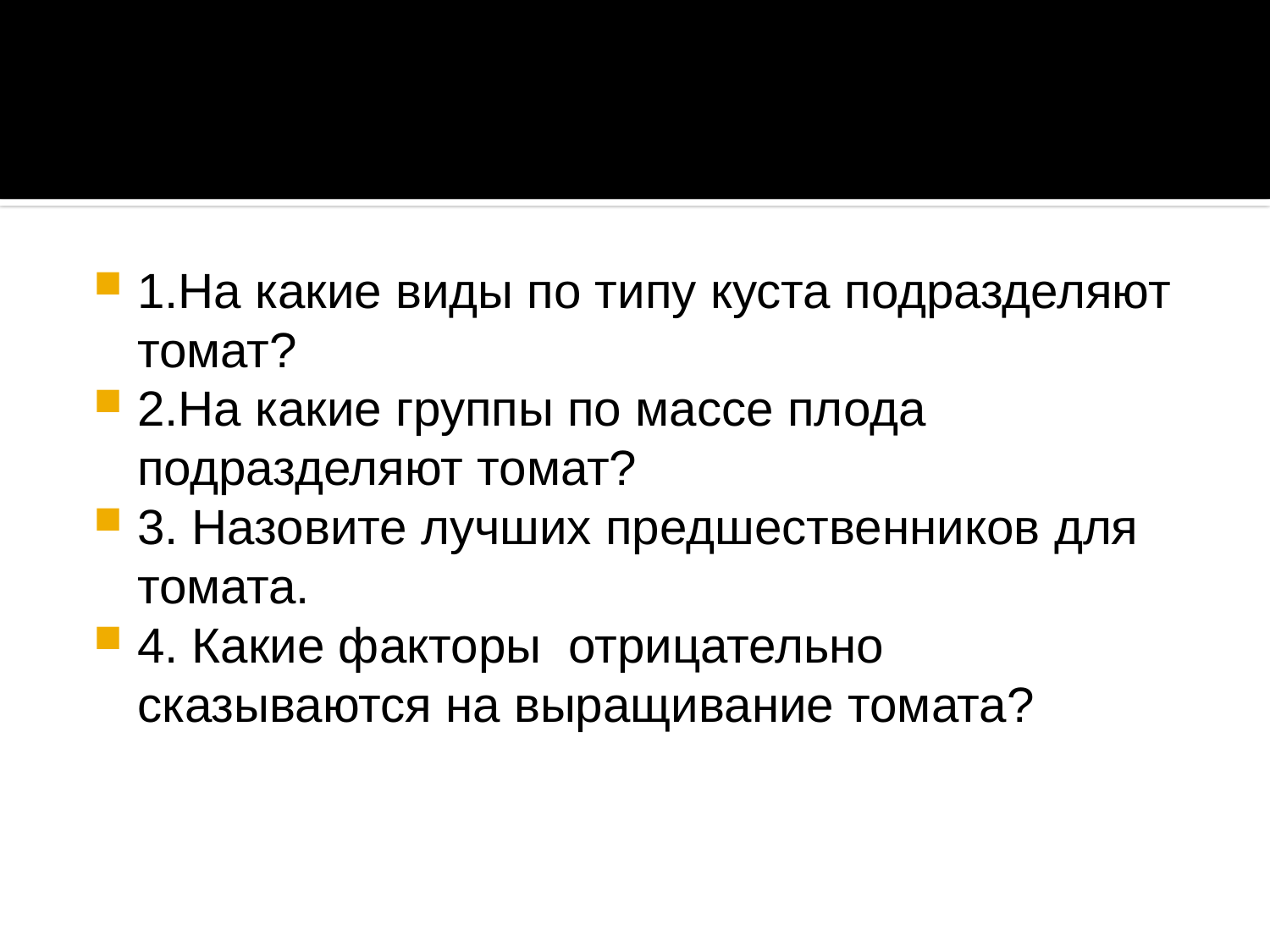

1.На какие виды по типу куста подразделяют томат?
2.На какие группы по массе плода подразделяют томат?
3. Назовите лучших предшественников для  томата.
4. Какие факторы  отрицательно сказываются на выращивание томата?